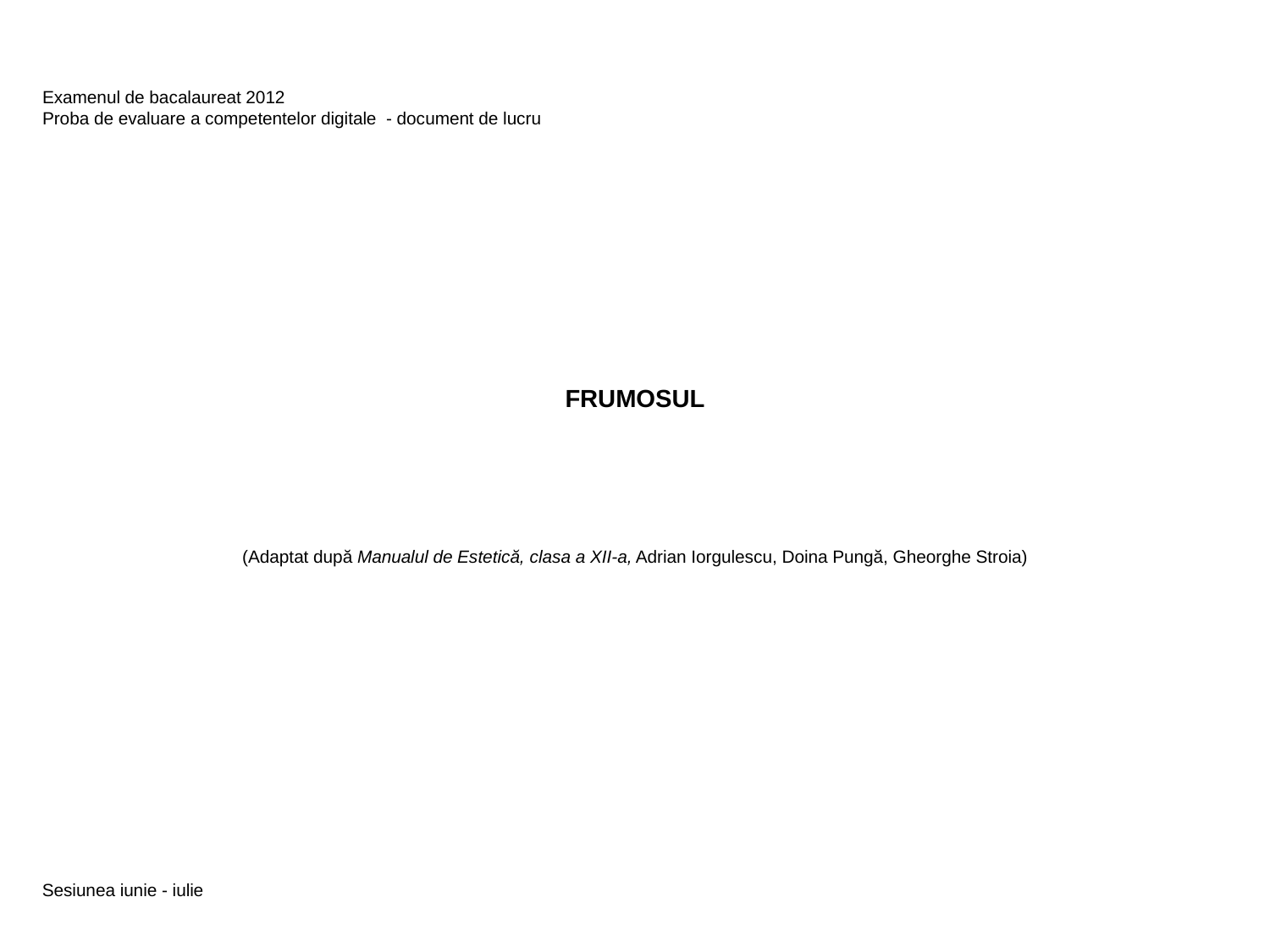

Examenul de bacalaureat 2012
Proba de evaluare a competentelor digitale  - document de lucru
# FRUMOSUL
(Adaptat după Manualul de Estetică, clasa a XII-a, Adrian Iorgulescu, Doina Pungă, Gheorghe Stroia)
Sesiunea iunie - iulie